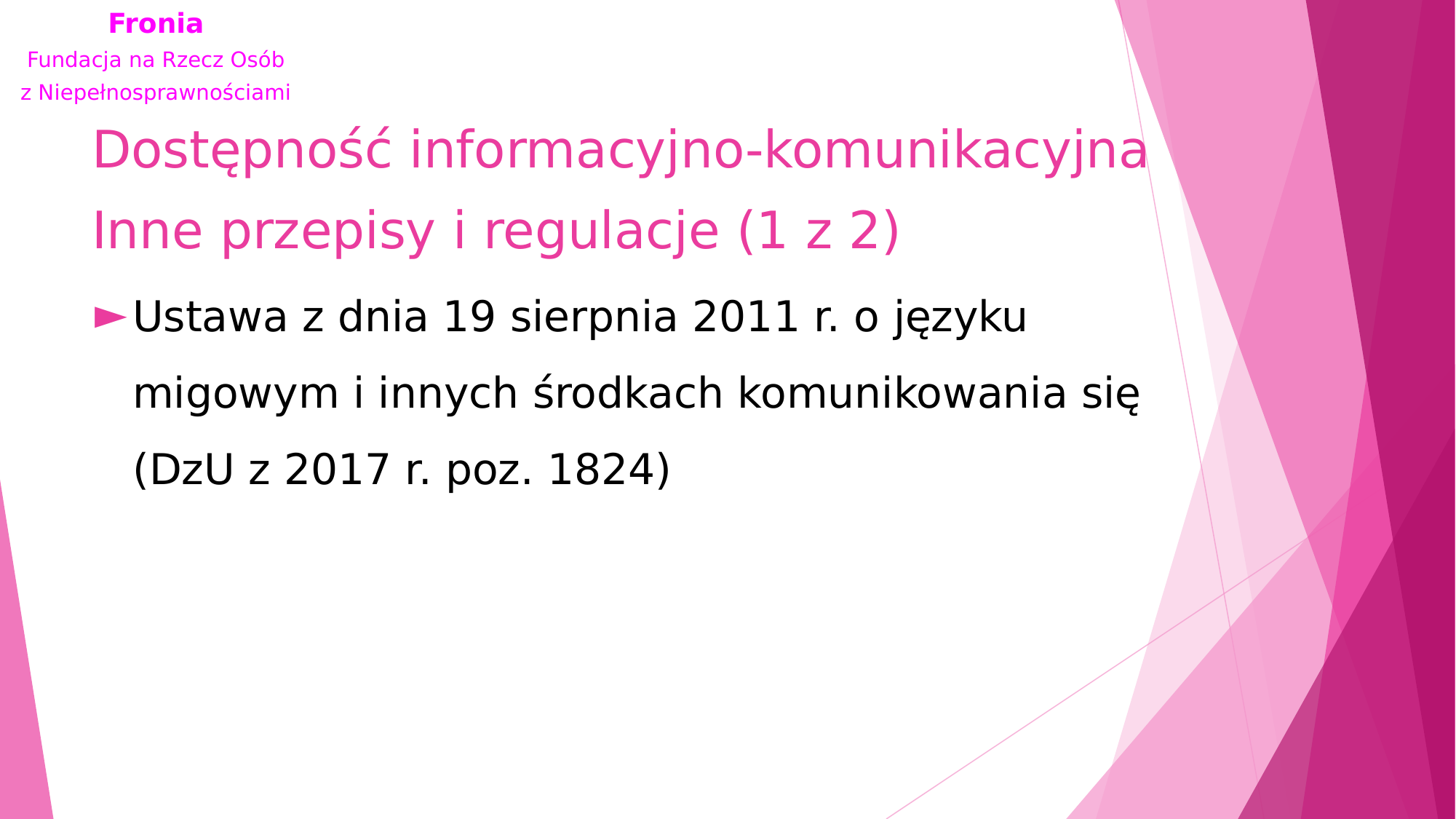

# Dostępność informacyjno-komunikacyjna Inne przepisy i regulacje (1 z 2)
Ustawa z dnia 19 sierpnia 2011 r. o języku migowym i innych środkach komunikowania się (DzU z 2017 r. poz. 1824)